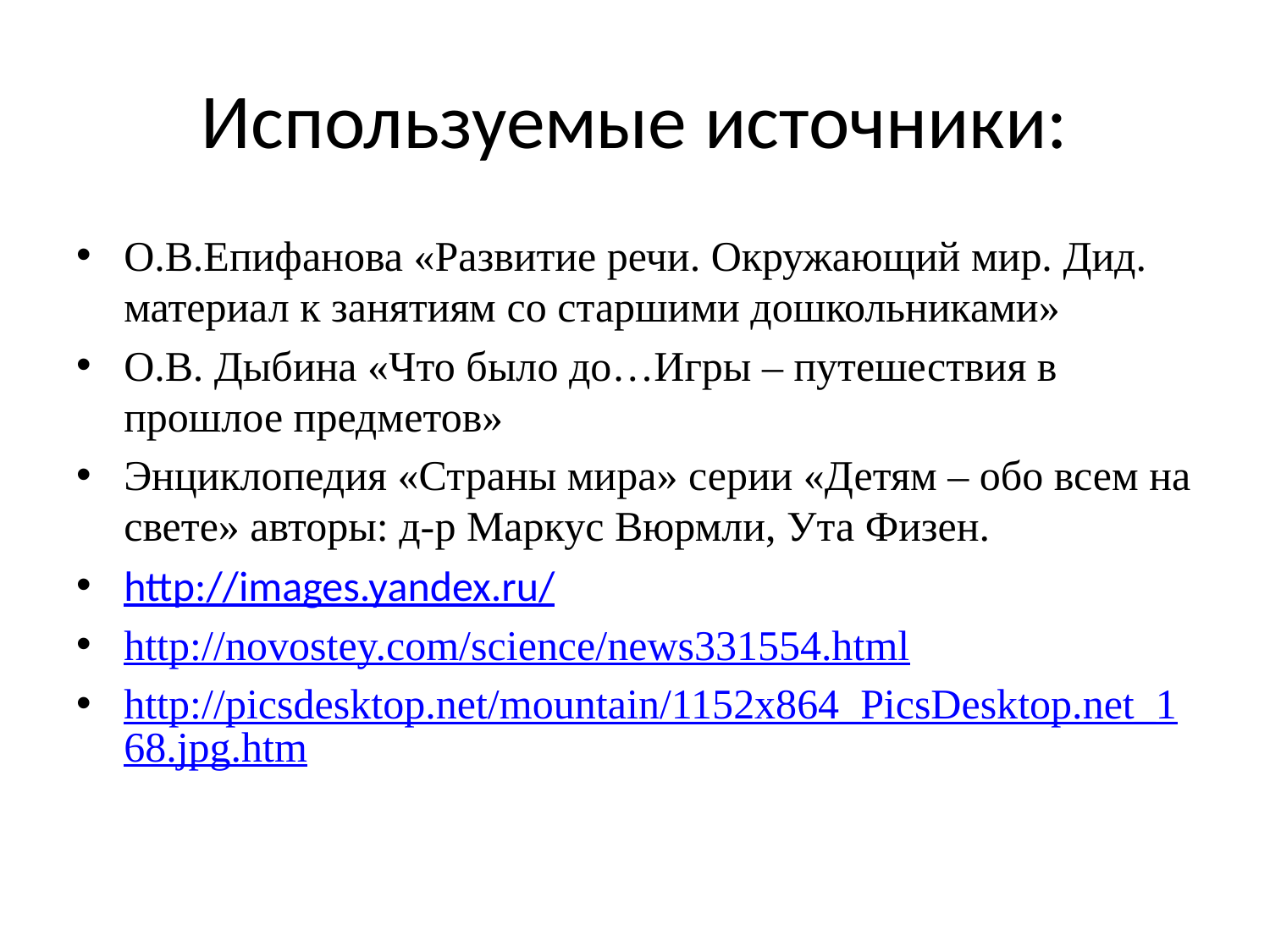

# Используемые источники:
О.В.Епифанова «Развитие речи. Окружающий мир. Дид. материал к занятиям со старшими дошкольниками»
О.В. Дыбина «Что было до…Игры – путешествия в прошлое предметов»
Энциклопедия «Страны мира» серии «Детям – обо всем на свете» авторы: д-р Маркус Вюрмли, Ута Физен.
http://images.yandex.ru/
http://novostey.com/science/news331554.html
http://picsdesktop.net/mountain/1152x864_PicsDesktop.net_168.jpg.htm